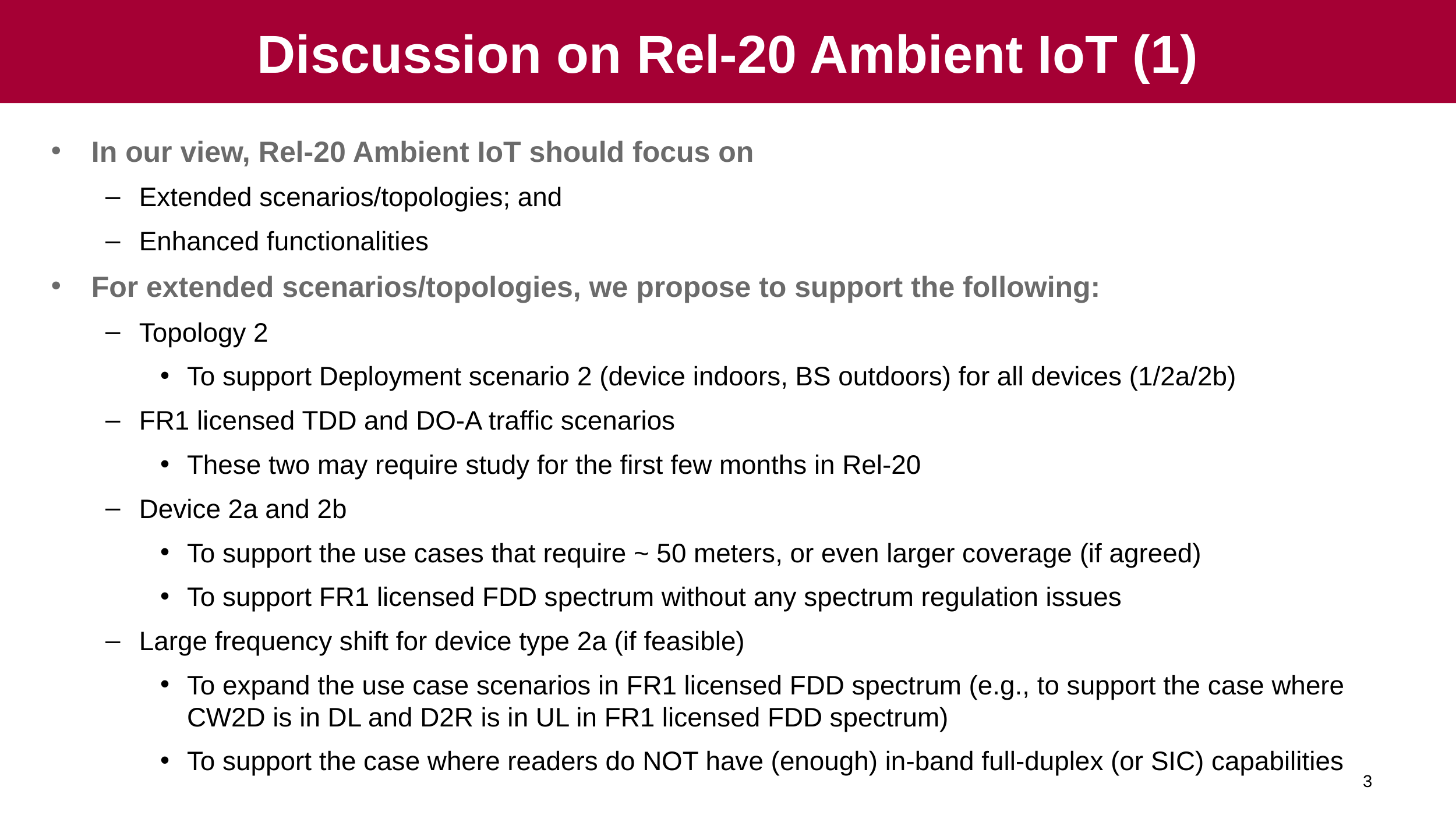

# Discussion on Rel-20 Ambient IoT (1)
In our view, Rel-20 Ambient IoT should focus on
Extended scenarios/topologies; and
Enhanced functionalities
For extended scenarios/topologies, we propose to support the following:
Topology 2
To support Deployment scenario 2 (device indoors, BS outdoors) for all devices (1/2a/2b)
FR1 licensed TDD and DO-A traffic scenarios
These two may require study for the first few months in Rel-20
Device 2a and 2b
To support the use cases that require ~ 50 meters, or even larger coverage (if agreed)
To support FR1 licensed FDD spectrum without any spectrum regulation issues
Large frequency shift for device type 2a (if feasible)
To expand the use case scenarios in FR1 licensed FDD spectrum (e.g., to support the case where CW2D is in DL and D2R is in UL in FR1 licensed FDD spectrum)
To support the case where readers do NOT have (enough) in-band full-duplex (or SIC) capabilities
3